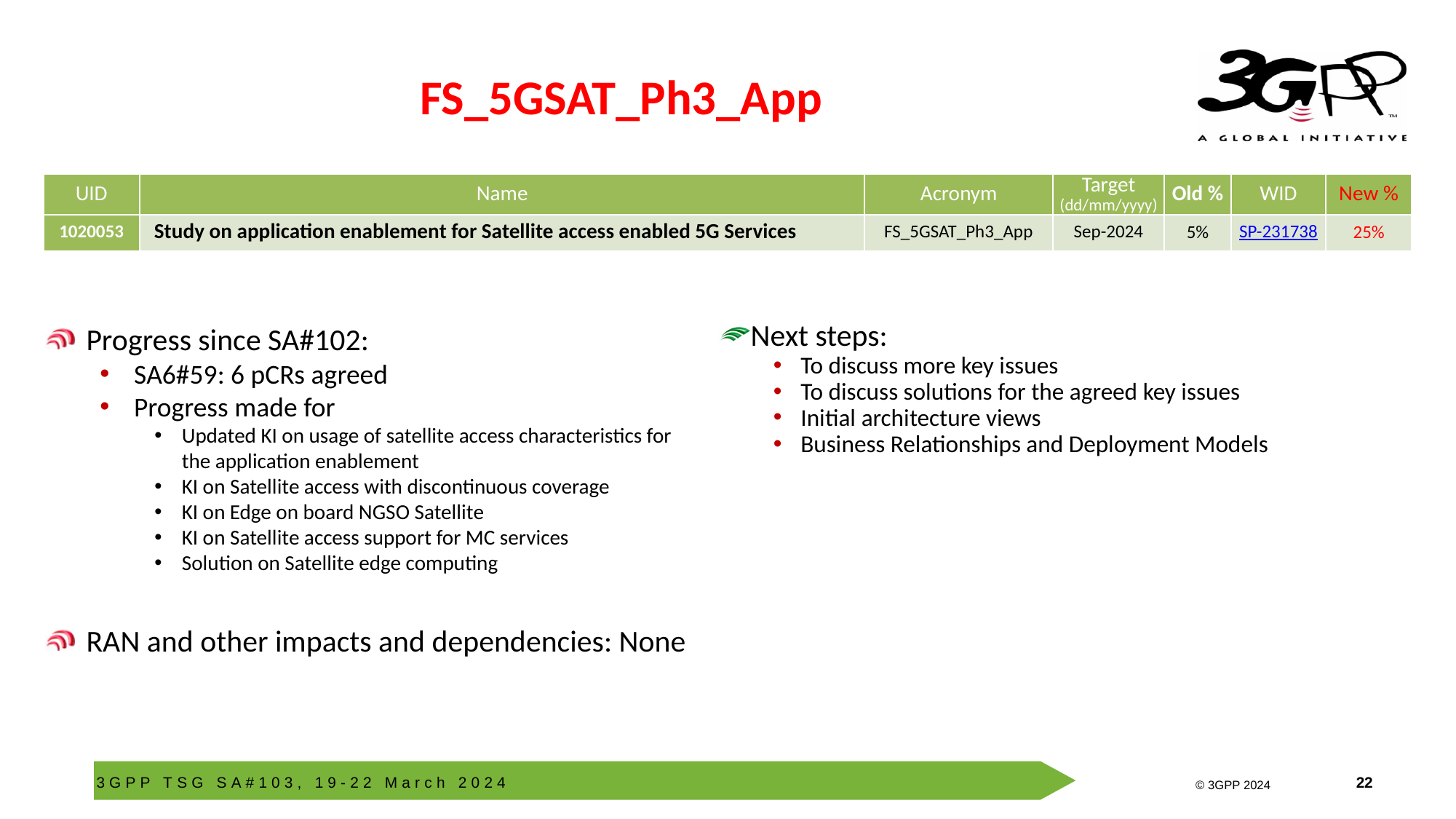

# FS_5GSAT_Ph3_App
| UID | Name | Acronym | Target (dd/mm/yyyy) | Old % | WID | New % |
| --- | --- | --- | --- | --- | --- | --- |
| 1020053 | Study on application enablement for Satellite access enabled 5G Services | FS\_5GSAT\_Ph3\_App | Sep-2024 | 5% | SP-231738 | 25% |
Progress since SA#102:
SA6#59: 6 pCRs agreed
Progress made for
Updated KI on usage of satellite access characteristics for the application enablement
KI on Satellite access with discontinuous coverage
KI on Edge on board NGSO Satellite
KI on Satellite access support for MC services
Solution on Satellite edge computing

RAN and other impacts and dependencies: None

Next steps:
To discuss more key issues
To discuss solutions for the agreed key issues
Initial architecture views
Business Relationships and Deployment Models